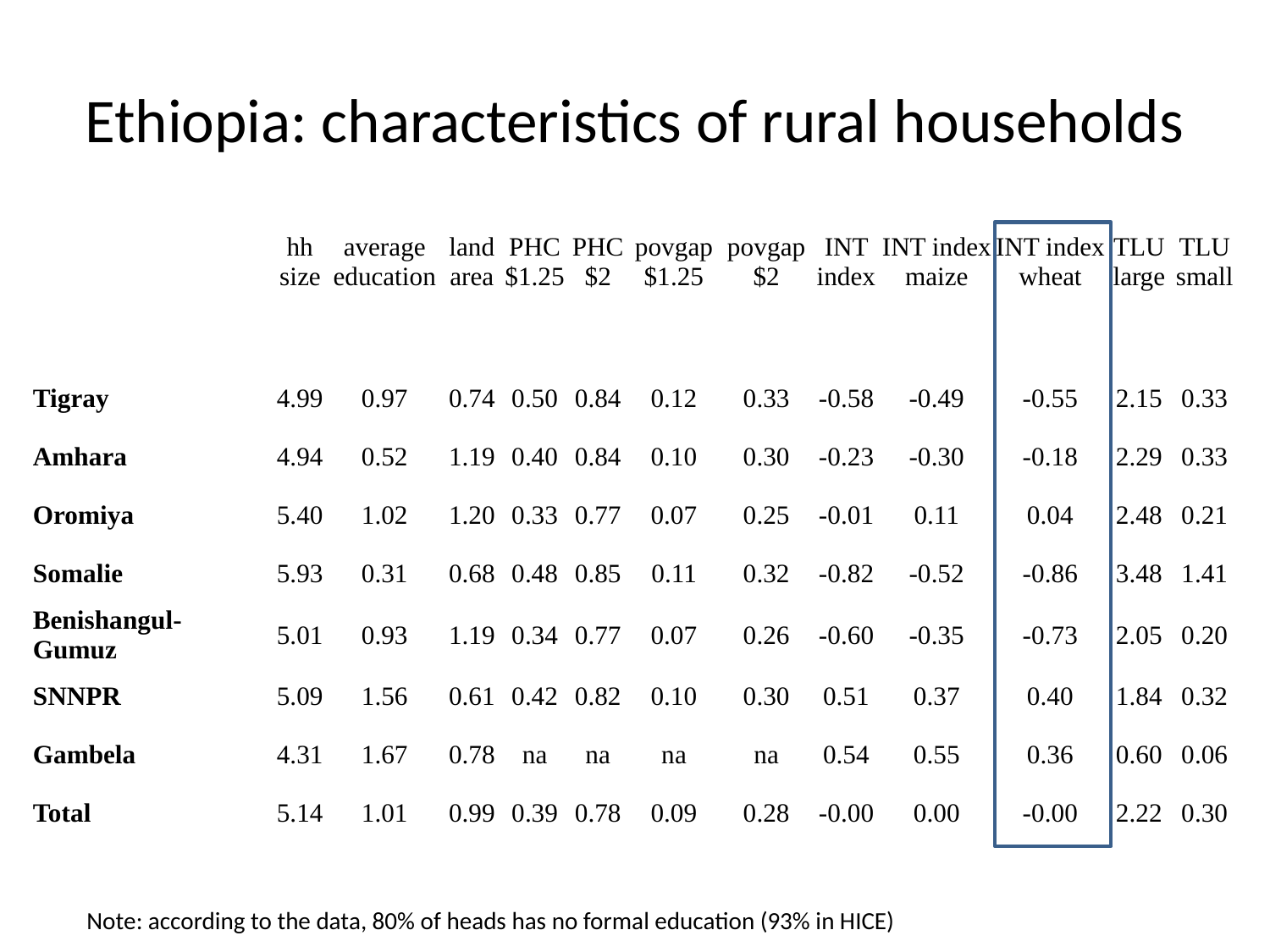

# Ethiopia: characteristics of rural households
|  | hh size | average education | land area | PHC $1.25 | PHC $2 | povgap $1.25 | povgap $2 | INT index | INT index maize | INT index wheat | TLU large | TLU small |
| --- | --- | --- | --- | --- | --- | --- | --- | --- | --- | --- | --- | --- |
|  |  |  |  |  |  |  |  |  |  |  |  |  |
| Tigray | 4.99 | 0.97 | 0.74 | 0.50 | 0.84 | 0.12 | 0.33 | -0.58 | -0.49 | -0.55 | 2.15 | 0.33 |
| Amhara | 4.94 | 0.52 | 1.19 | 0.40 | 0.84 | 0.10 | 0.30 | -0.23 | -0.30 | -0.18 | 2.29 | 0.33 |
| Oromiya | 5.40 | 1.02 | 1.20 | 0.33 | 0.77 | 0.07 | 0.25 | -0.01 | 0.11 | 0.04 | 2.48 | 0.21 |
| Somalie | 5.93 | 0.31 | 0.68 | 0.48 | 0.85 | 0.11 | 0.32 | -0.82 | -0.52 | -0.86 | 3.48 | 1.41 |
| Benishangul- Gumuz | 5.01 | 0.93 | 1.19 | 0.34 | 0.77 | 0.07 | 0.26 | -0.60 | -0.35 | -0.73 | 2.05 | 0.20 |
| SNNPR | 5.09 | 1.56 | 0.61 | 0.42 | 0.82 | 0.10 | 0.30 | 0.51 | 0.37 | 0.40 | 1.84 | 0.32 |
| Gambela | 4.31 | 1.67 | 0.78 | na | na | na | na | 0.54 | 0.55 | 0.36 | 0.60 | 0.06 |
| Total | 5.14 | 1.01 | 0.99 | 0.39 | 0.78 | 0.09 | 0.28 | -0.00 | 0.00 | -0.00 | 2.22 | 0.30 |

Note: according to the data, 80% of heads has no formal education (93% in HICE)